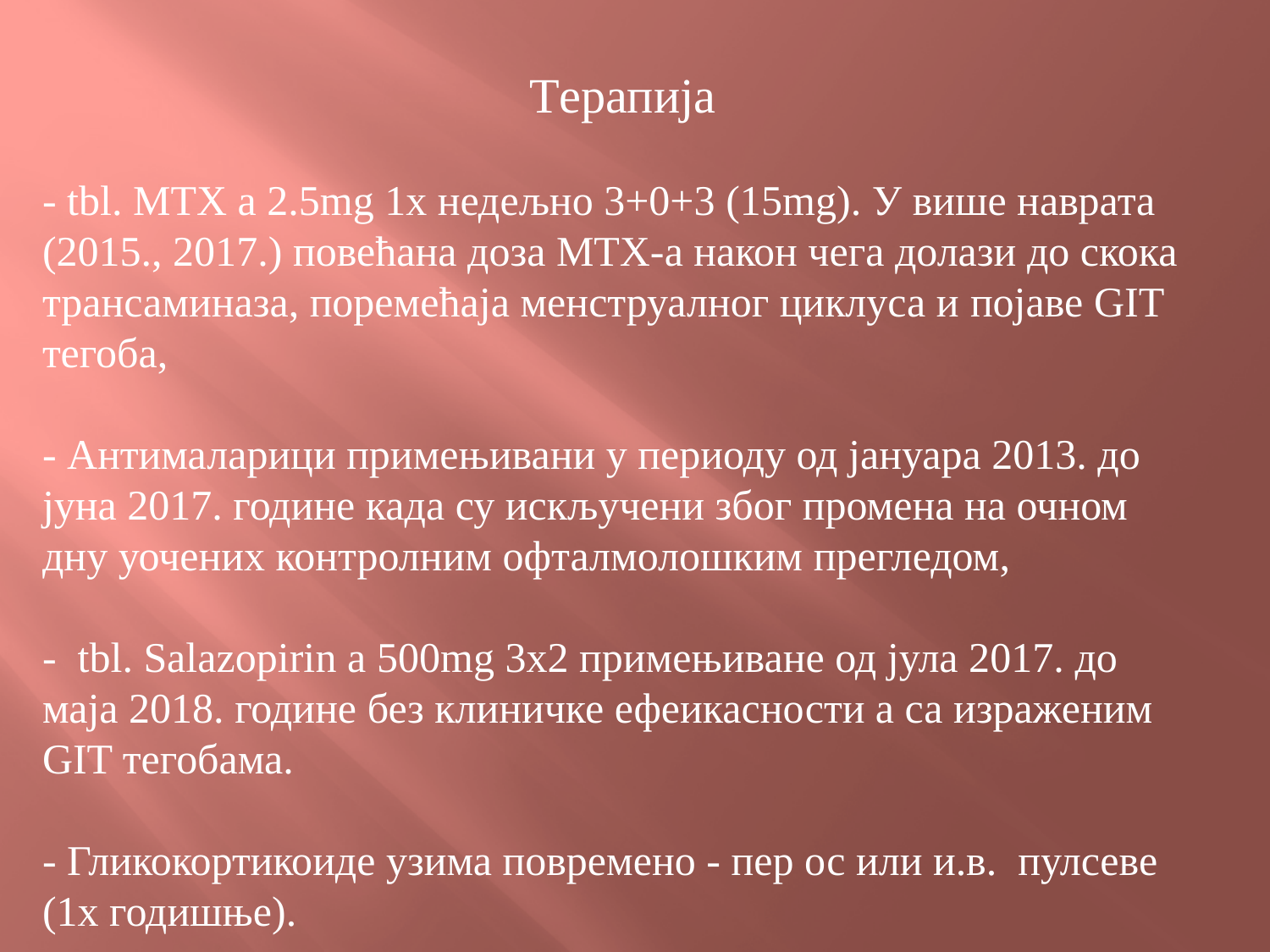

Tерапија

- tbl. MTX а 2.5mg 1x недељно 3+0+3 (15mg). У више наврата (2015., 2017.) повећана доза МTX-а након чега долази до скока
трансаминаза, поремећаја менструалног циклуса и појаве GIT тегоба,

- Антималарици примењивани у периоду од јануара 2013. до јуна 2017. године када су искључени због промена на очном дну уочених контролним офталмолошким прегледом,

-  tbl. Salazopirin a 500mg 3x2 примењиване од јула 2017. до маја 2018. године без клиничке ефеикасности а са израженим GIT тегобама.

- Гликокортикоиде узима повремено - пер ос или и.в.  пулсеве (1x годишње).